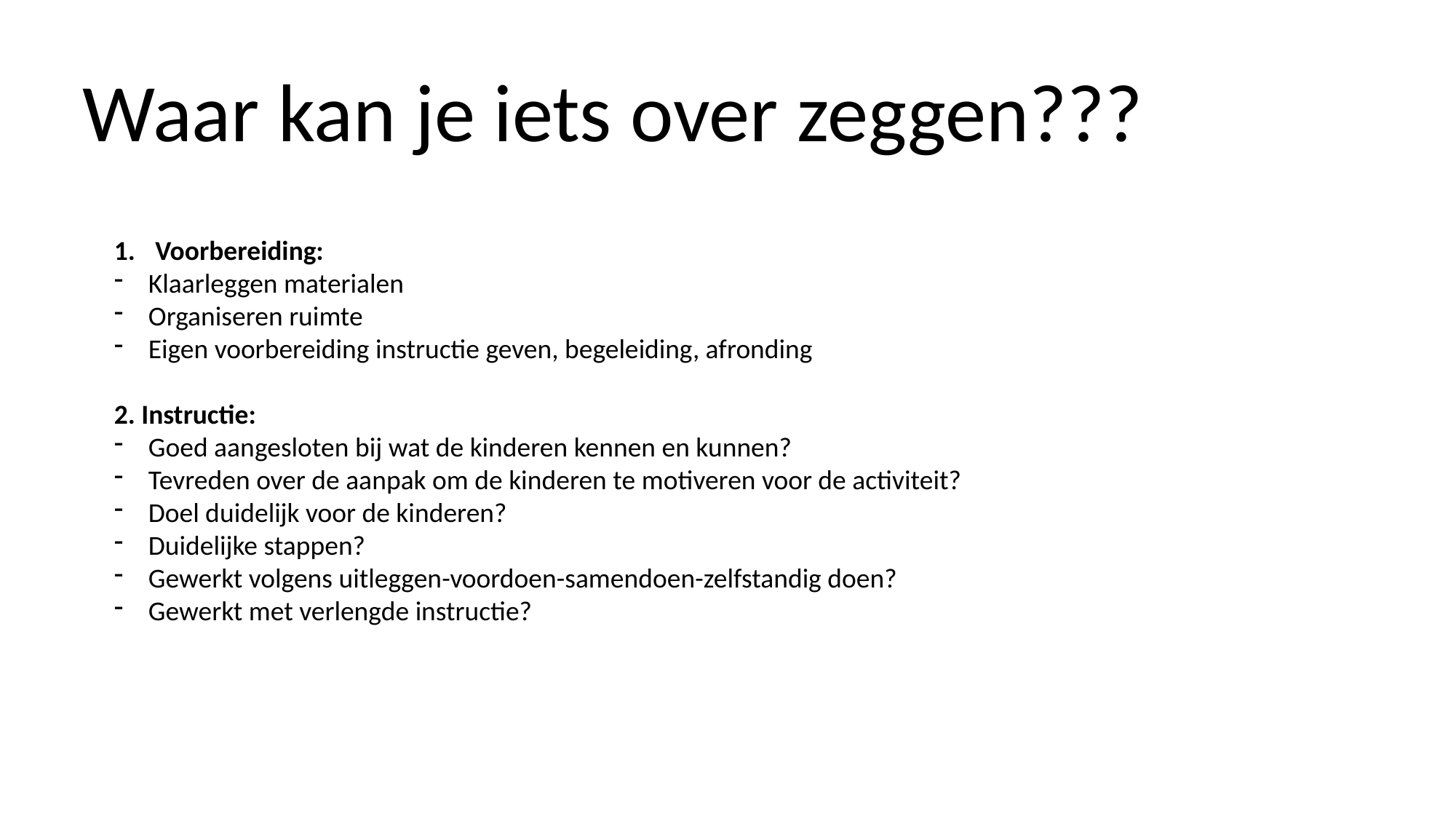

Waar kan je iets over zeggen???
Voorbereiding:
Klaarleggen materialen
Organiseren ruimte
Eigen voorbereiding instructie geven, begeleiding, afronding

2. Instructie:
Goed aangesloten bij wat de kinderen kennen en kunnen?
Tevreden over de aanpak om de kinderen te motiveren voor de activiteit?
Doel duidelijk voor de kinderen?
Duidelijke stappen?
Gewerkt volgens uitleggen-voordoen-samendoen-zelfstandig doen?
Gewerkt met verlengde instructie?